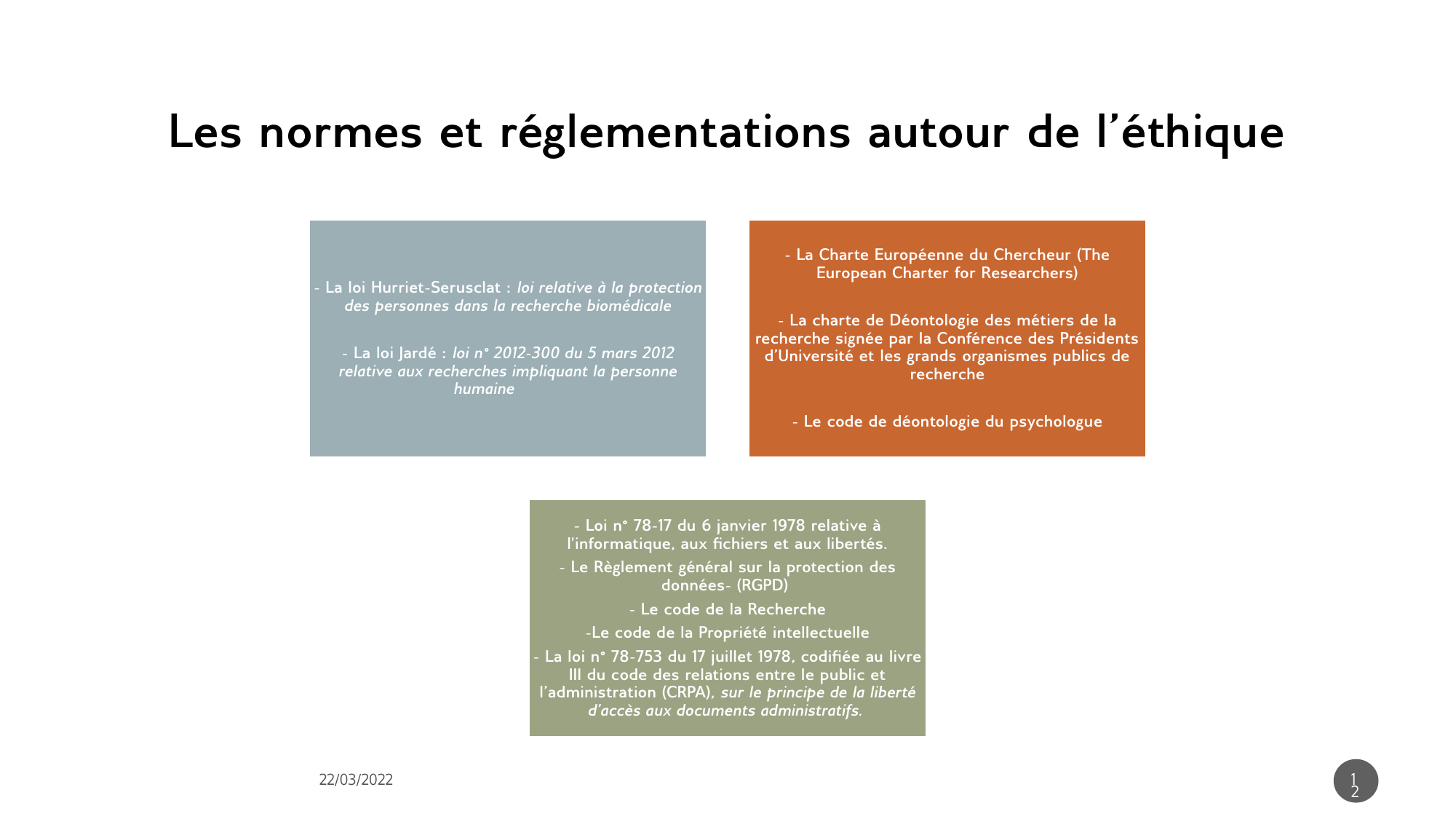

Les normes et réglementations autour de l’éthique
- La loi Hurriet-Serusclat : loi relative à la protection des personnes dans la recherche biomédicale

- La loi Jardé : loi n° 2012-300 du 5 mars 2012 relative aux recherches impliquant la personne humaine
- La Charte Européenne du Chercheur (The European Charter for Researchers)

- La charte de Déontologie des métiers de la recherche signée par la Conférence des Présidents d’Université et les grands organismes publics de recherche

- Le code de déontologie du psychologue
- Loi n° 78-17 du 6 janvier 1978 relative à l'informatique, aux fichiers et aux libertés.
- Le Règlement général sur la protection des données- (RGPD)
- Le code de la Recherche
-Le code de la Propriété intellectuelle
- La loi n° 78-753 du 17 juillet 1978, codifiée au livre III du code des relations entre le public et l’administration (CRPA), sur le principe de la liberté d’accès aux documents administratifs.
22/03/2022
12